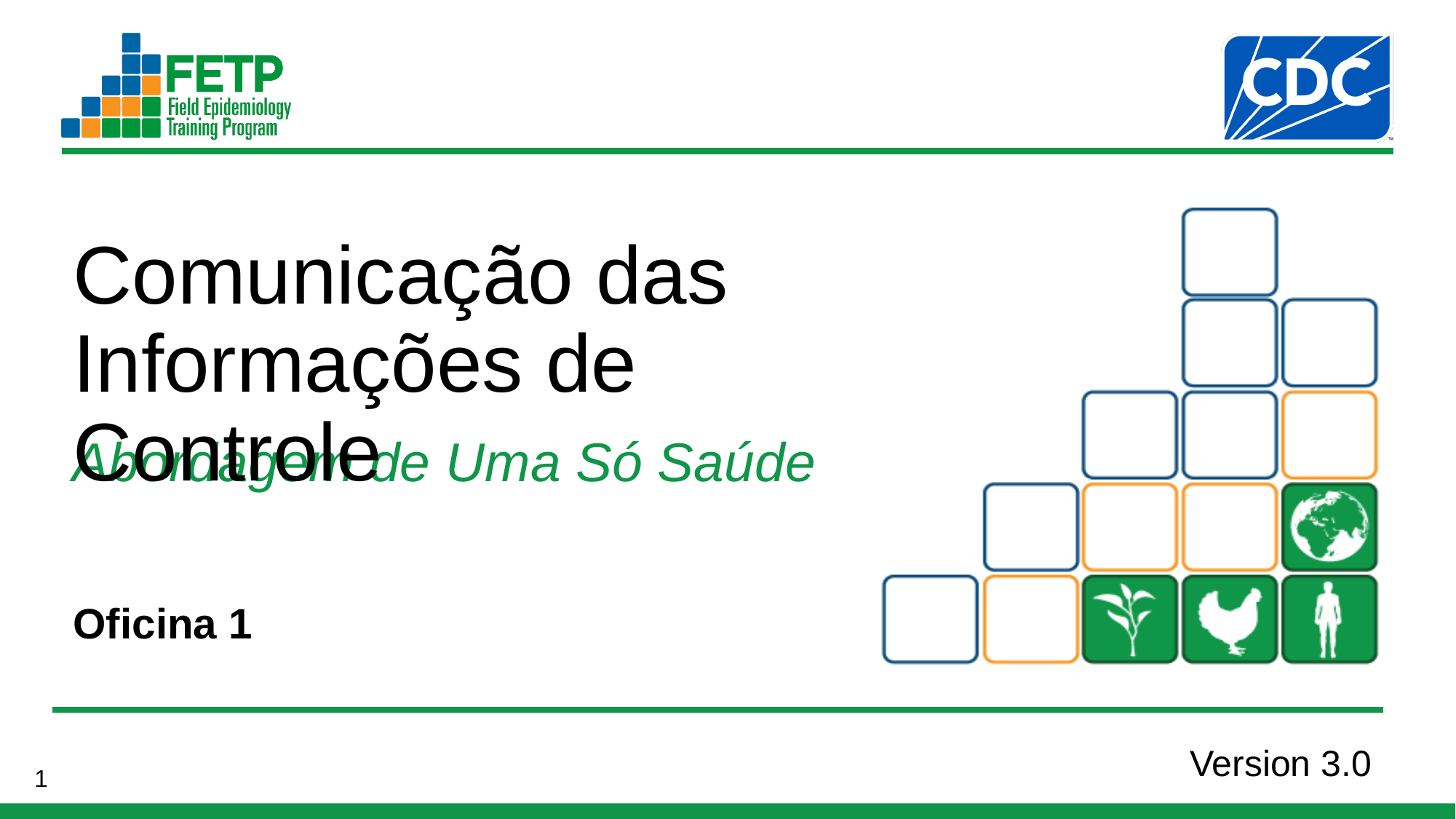

Comunicação das Informações de Controle
Oficina 1